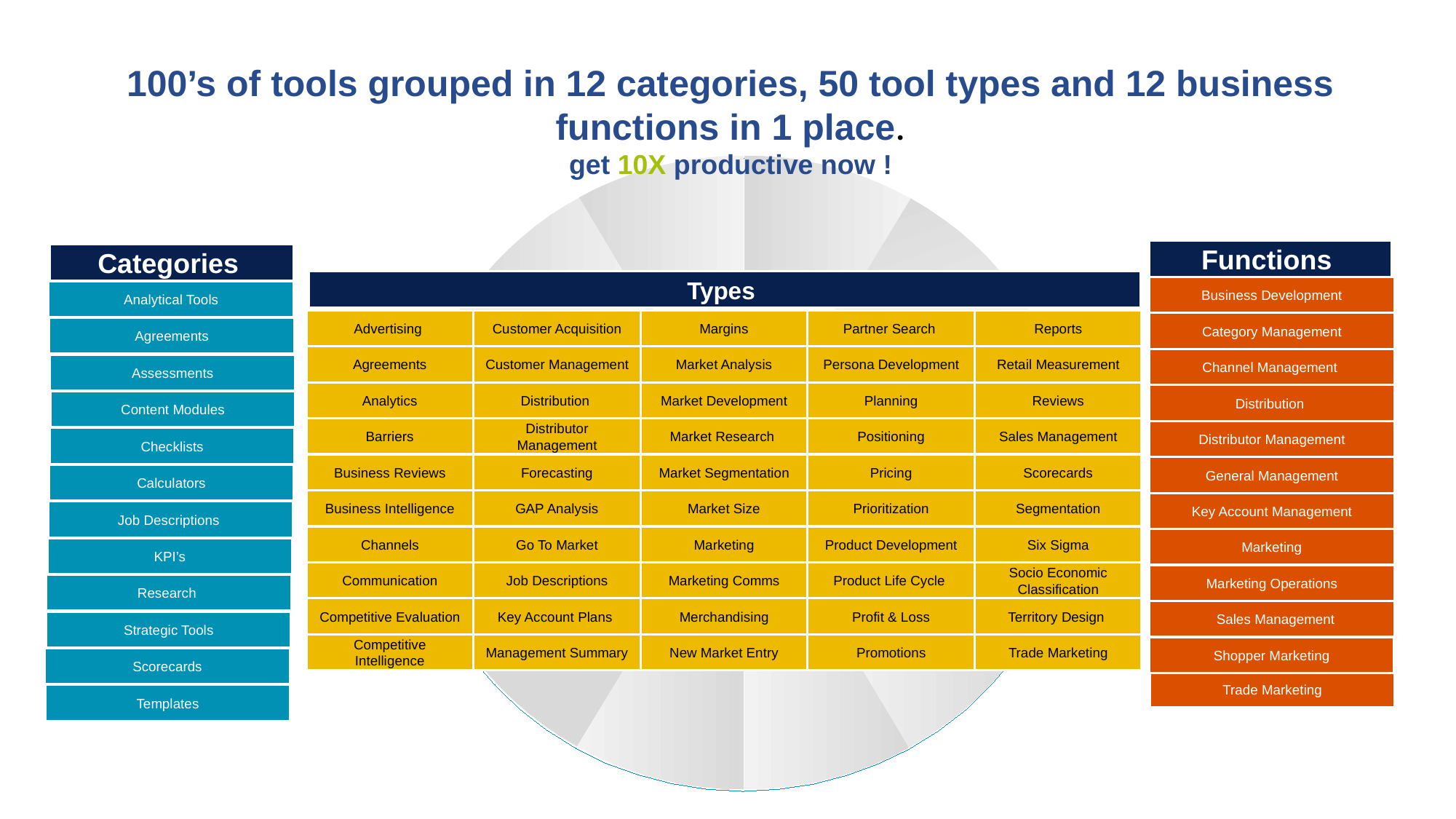

2017
2018
100’s of tools grouped in 12 categories, 50 tool types and 12 business functions in 1 place.
get 10X productive now !

Functions
Categories
Types

Analytical Tools
Business Development

Customer Acquisition
Margins
Partner Search
Reports

Category Management
Advertising
Agreements
Agreements
Customer Management
Market Analysis
Persona Development
Retail Measurement

Channel Management
Assessments
Analytics
Distribution
Market Development
Planning
Reviews

Distribution
Content Modules
Barriers
Distributor Management
Market Research
Positioning
Sales Management

Distributor Management
Checklists
Business Reviews
Forecasting
Market Segmentation
Pricing
Scorecards

General Management
Calculators
Business Intelligence
GAP Analysis
Market Size
Prioritization
Segmentation

Key Account Management
Job Descriptions
Channels
Go To Market
Marketing
Product Development
Six Sigma

Marketing
KPI’s
Communication
Job Descriptions
Marketing Comms
Product Life Cycle
Socio Economic Classification

Marketing Operations
Research
Competitive Evaluation
Key Account Plans
Merchandising
Profit & Loss
Territory Design

Sales Management
Strategic Tools
Competitive Intelligence
Management Summary
New Market Entry
Promotions
Trade Marketing
Shopper Marketing
Scorecards
Trade Marketing
Templates